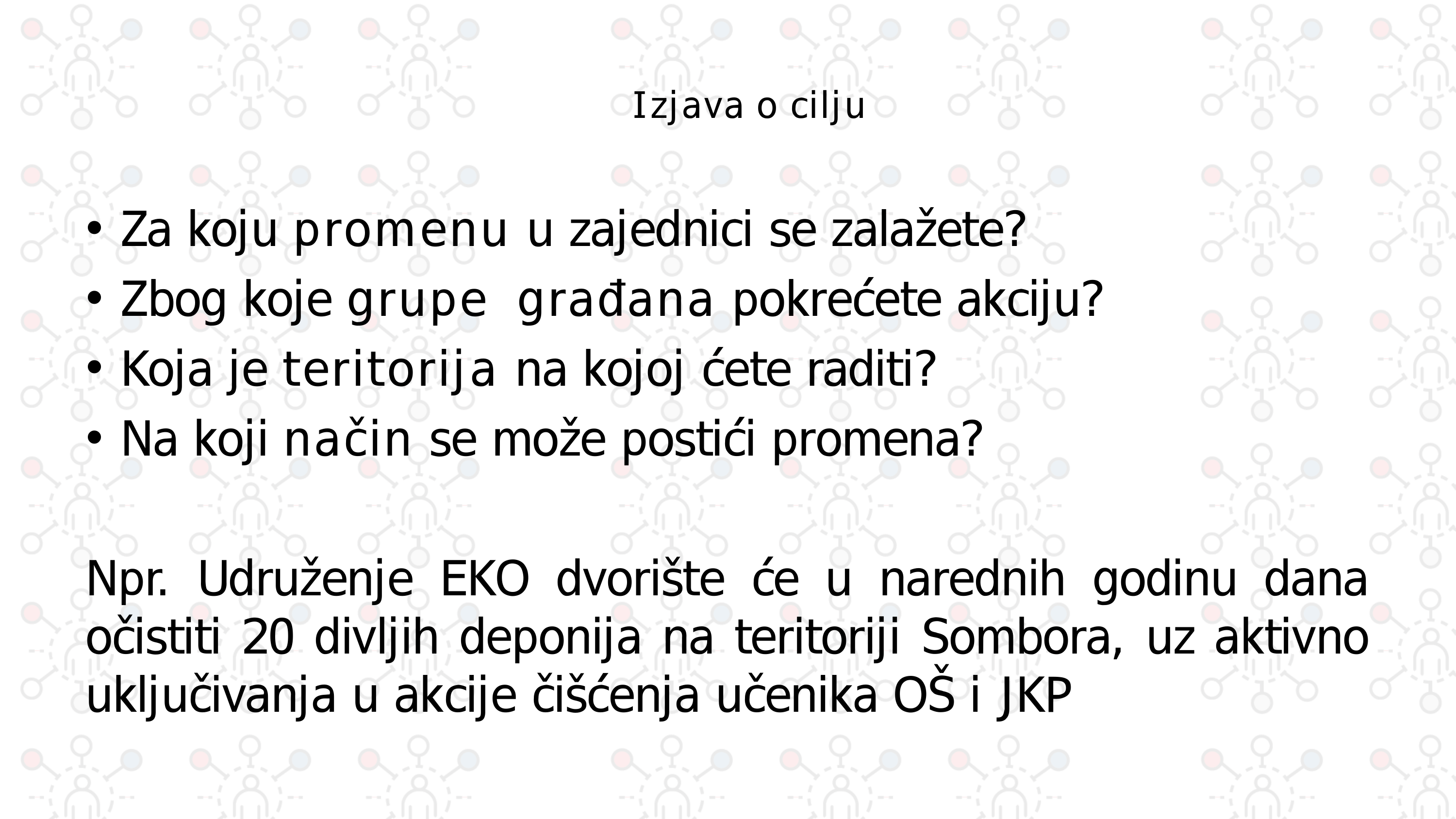

Za koju promenu u zajednici se zalažete?
Zbog koje grupe  građana pokrećete akciju?
Koja je teritorija na kojoj ćete raditi?
Na koji način se može postići promena?

Npr. Udruženje EKO dvorište će u narednih godinu dana očistiti 20 divljih deponija na teritoriji Sombora, uz aktivno uključivanja u akcije čišćenja učenika OŠ i JKP

   Izjava o cilju